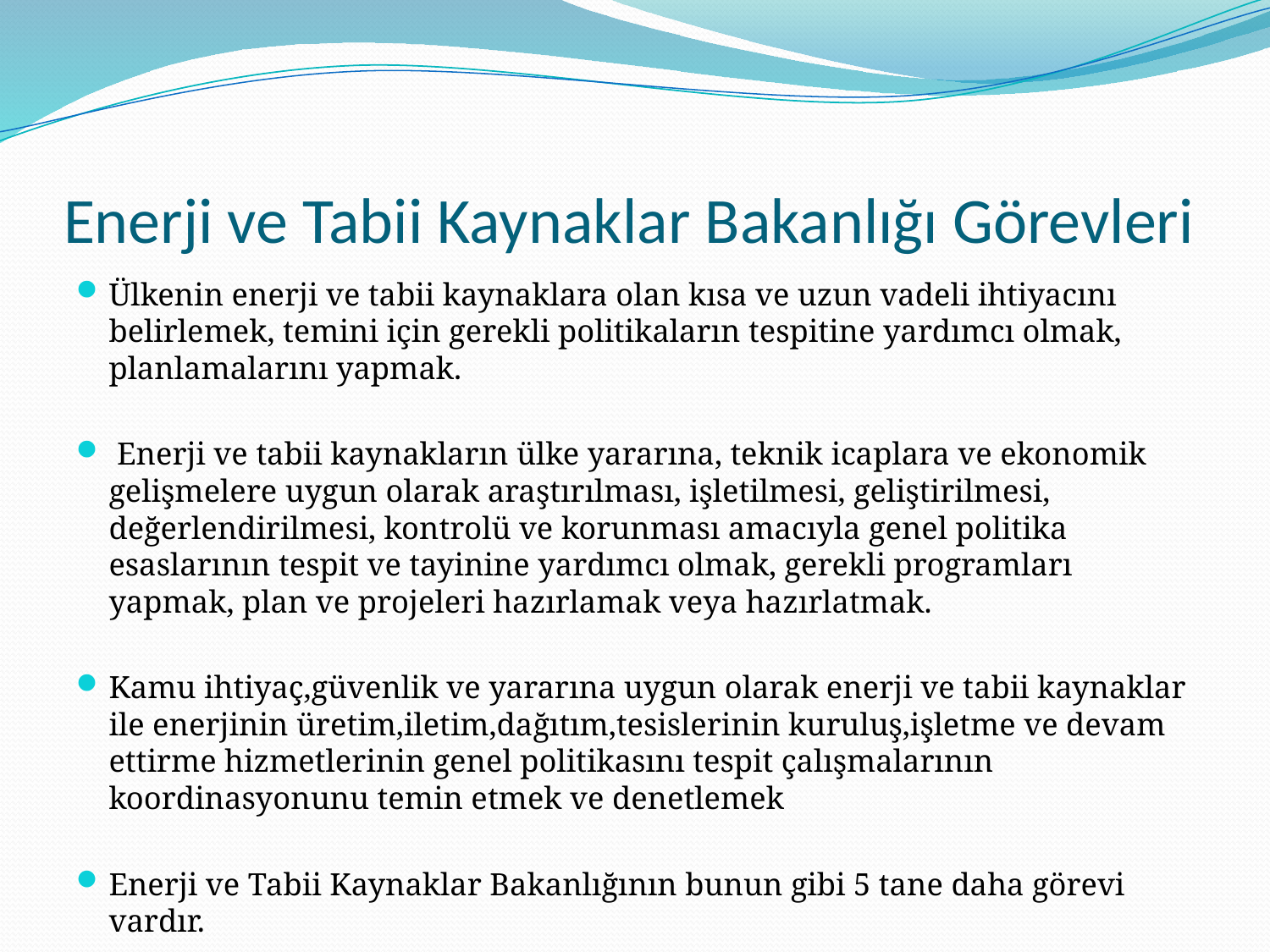

# Enerji ve Tabii Kaynaklar Bakanlığı Görevleri
Ülkenin enerji ve tabii kaynaklara olan kısa ve uzun vadeli ihtiyacını belirlemek, temini için gerekli politikaların tespitine yardımcı olmak, planlamalarını yapmak.

 Enerji ve tabii kaynakların ülke yararına, teknik icaplara ve ekonomik gelişmelere uygun olarak araştırılması, işletilmesi, geliştirilmesi, değerlendirilmesi, kontrolü ve korunması amacıyla genel politika esaslarının tespit ve tayinine yardımcı olmak, gerekli programları yapmak, plan ve projeleri hazırlamak veya hazırlatmak.

Kamu ihtiyaç,güvenlik ve yararına uygun olarak enerji ve tabii kaynaklar ile enerjinin üretim,iletim,dağıtım,tesislerinin kuruluş,işletme ve devam ettirme hizmetlerinin genel politikasını tespit çalışmalarının koordinasyonunu temin etmek ve denetlemek

Enerji ve Tabii Kaynaklar Bakanlığının bunun gibi 5 tane daha görevi vardır.